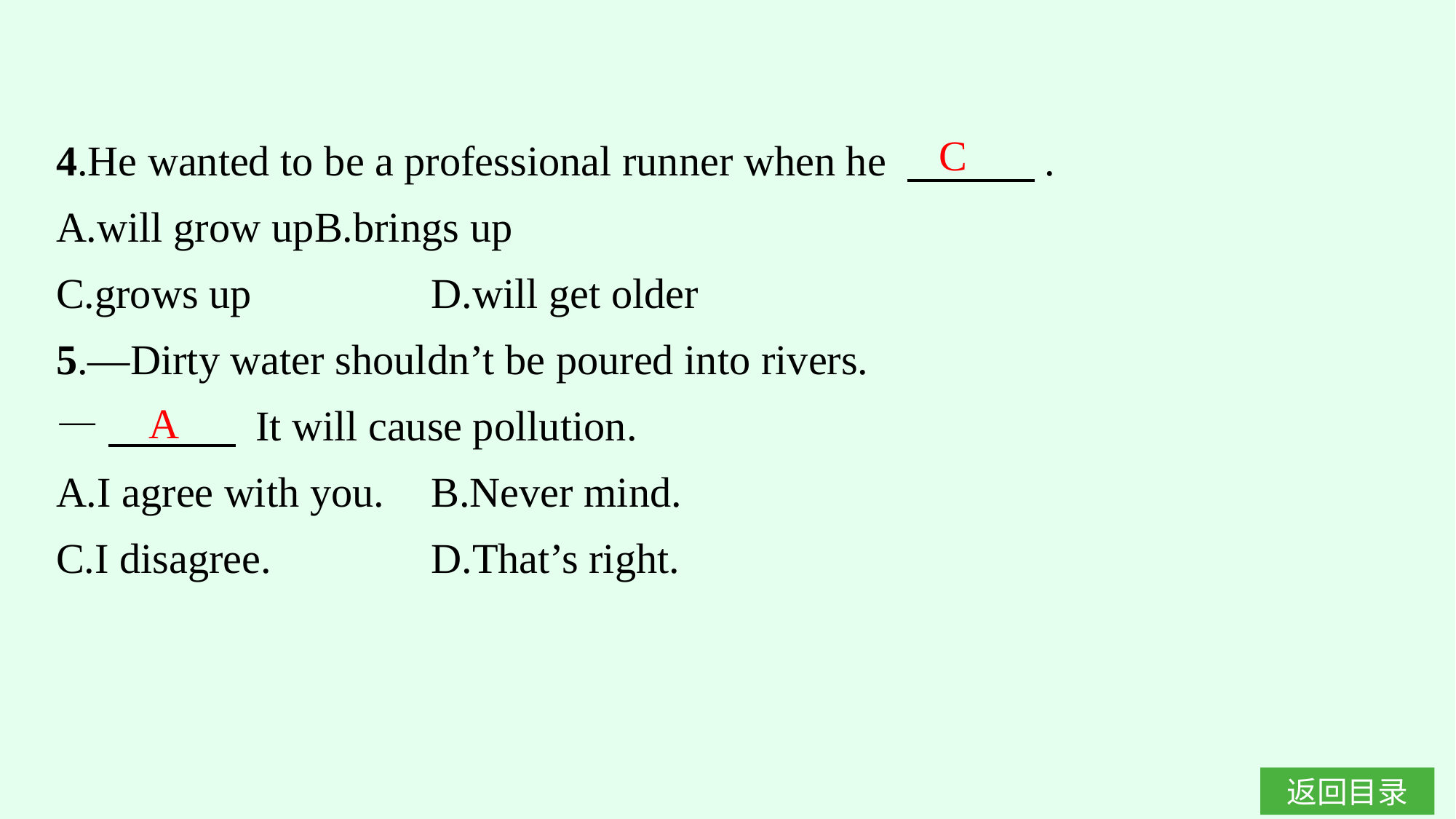

4.He wanted to be a professional runner when he 　　　.
A.will grow up	B.brings up
C.grows up		D.will get older
5.—Dirty water shouldn’t be poured into rivers.
—　　　 It will cause pollution.
A.I agree with you.	B.Never mind.
C.I disagree.		D.That’s right.
C
A